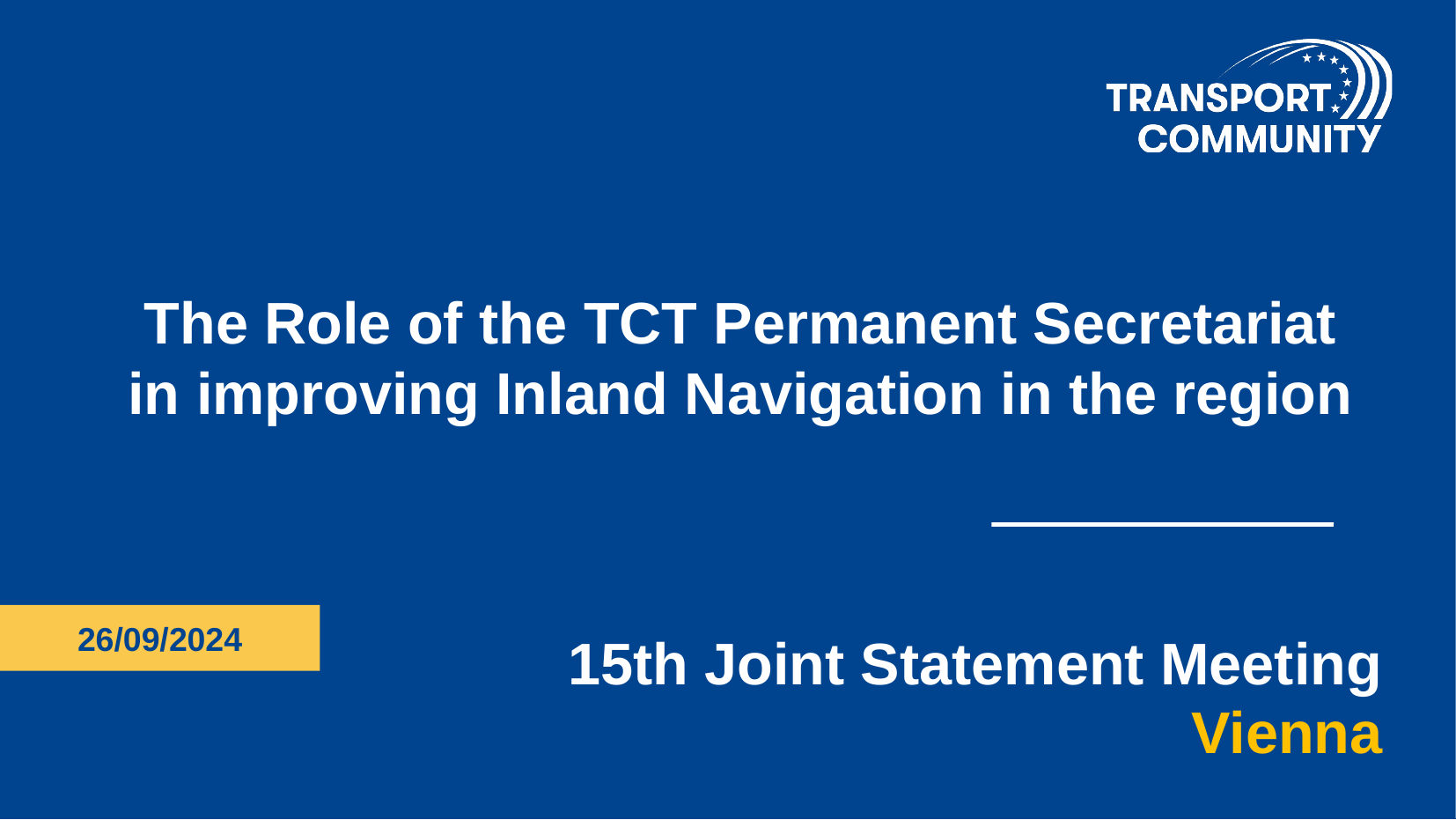

The Role of the TCT Permanent Secretariat in improving Inland Navigation in the region

26/09/2024
15th Joint Statement Meeting
Vienna